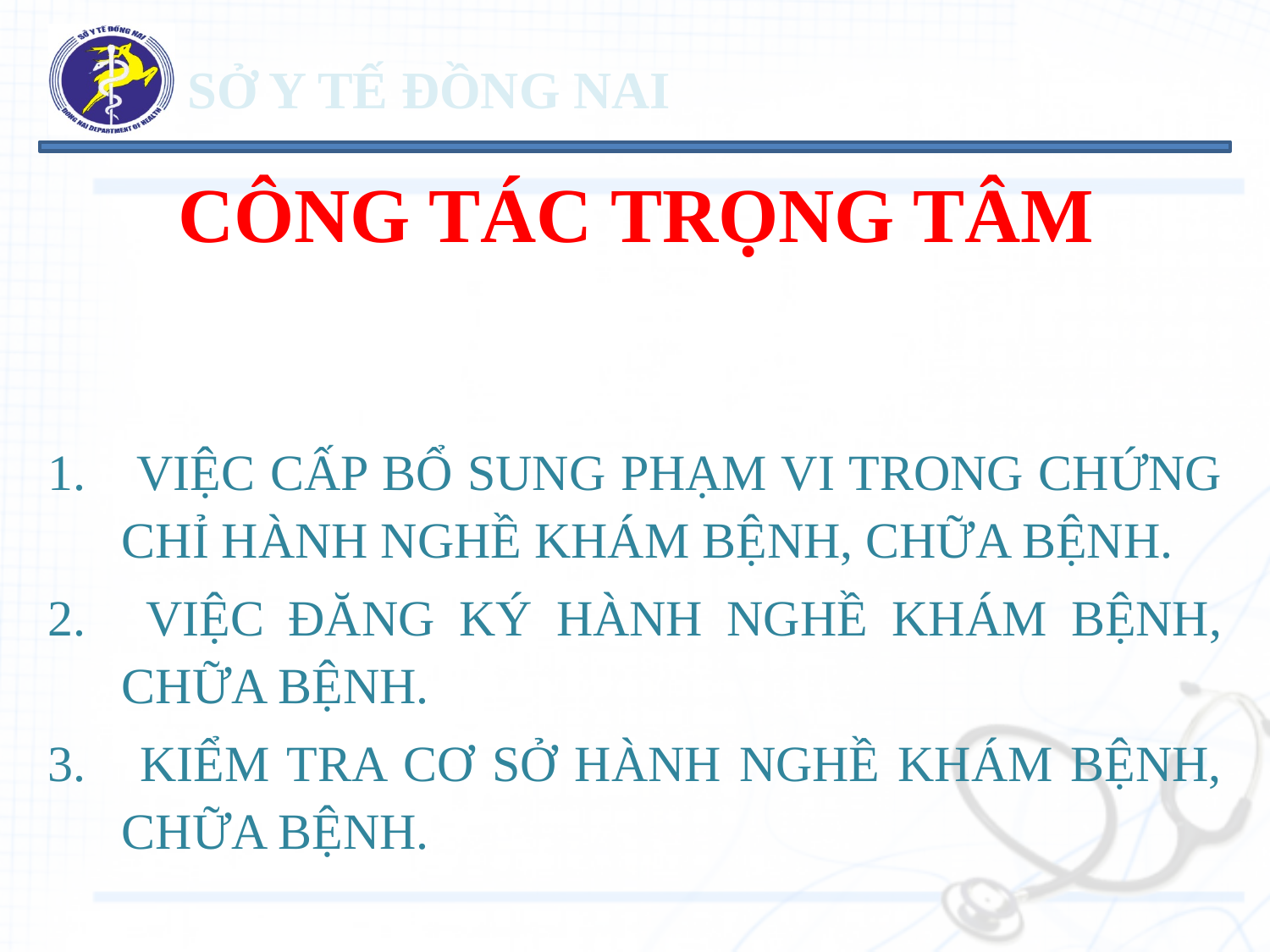

# CÔNG TÁC TRỌNG TÂM

 VIỆC CẤP BỔ SUNG PHẠM VI TRONG CHỨNG CHỈ HÀNH NGHỀ KHÁM BỆNH, CHỮA BỆNH.
 VIỆC ĐĂNG KÝ HÀNH NGHỀ KHÁM BỆNH, CHỮA BỆNH.
 KIỂM TRA CƠ SỞ HÀNH NGHỀ KHÁM BỆNH, CHỮA BỆNH.